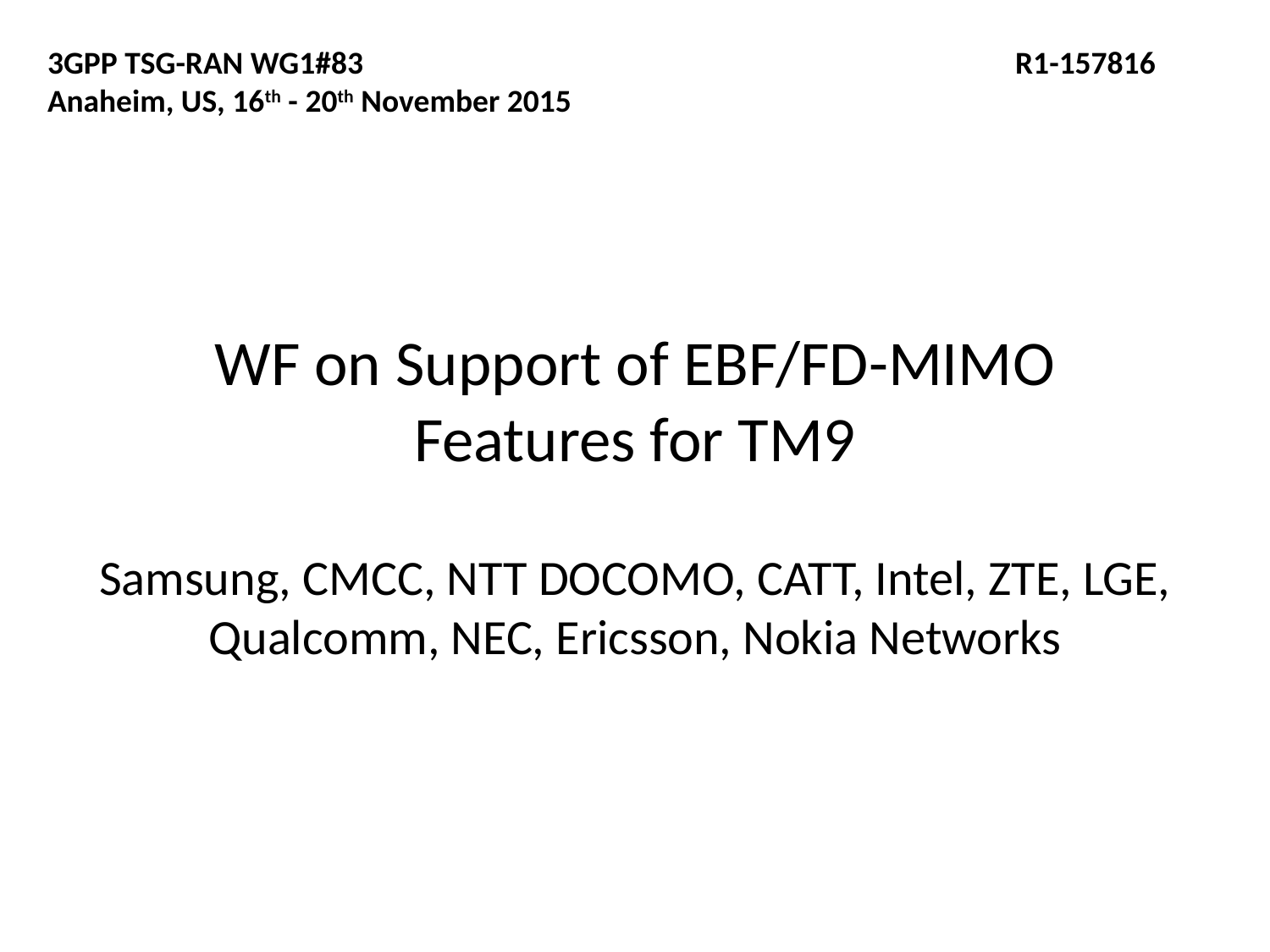

3GPP TSG-RAN WG1#83					           R1-157816
Anaheim, US, 16th - 20th November 2015
# WF on Support of EBF/FD-MIMO Features for TM9
Samsung, CMCC, NTT DOCOMO, CATT, Intel, ZTE, LGE, Qualcomm, NEC, Ericsson, Nokia Networks